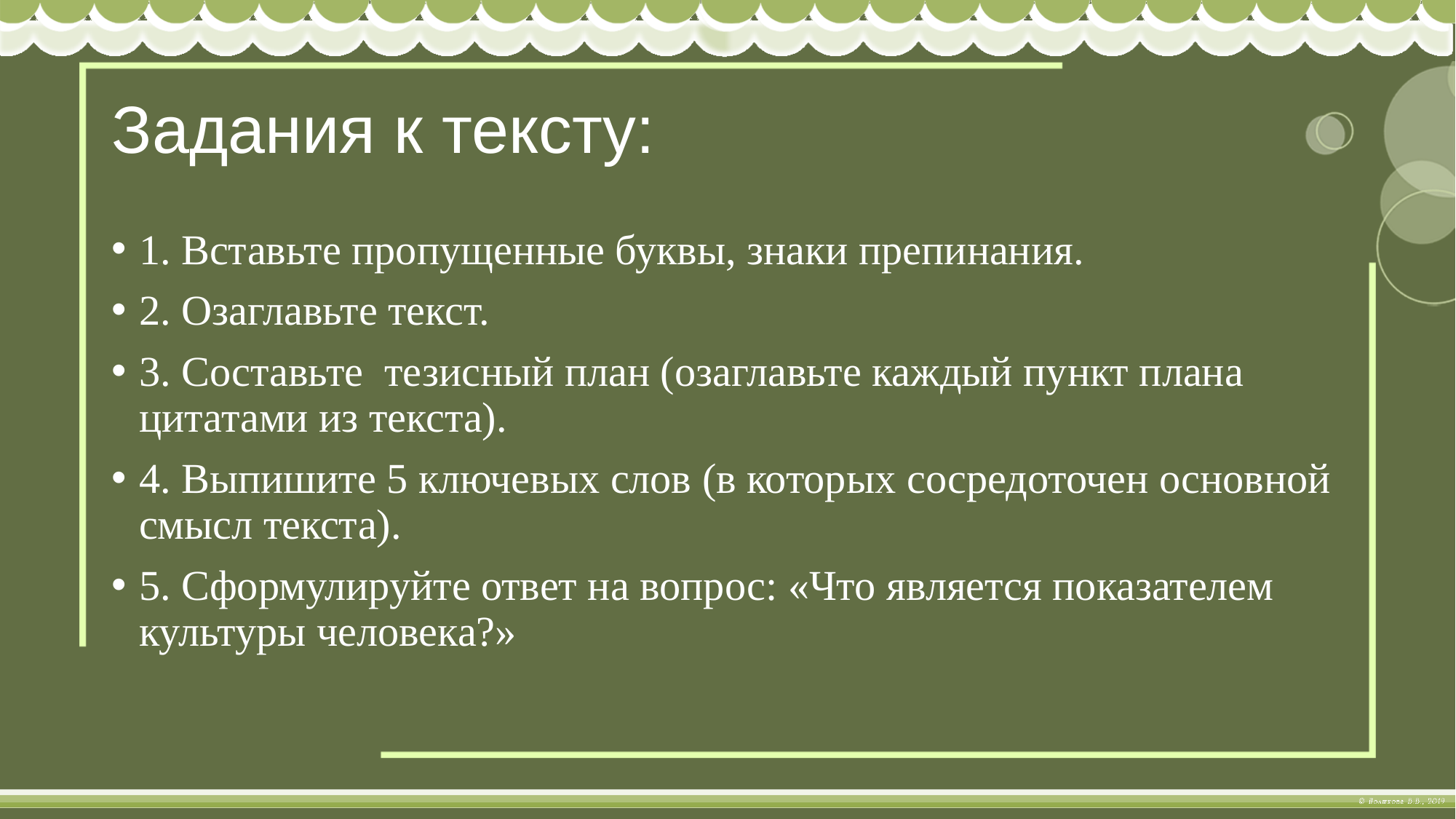

# Задания к тексту:
1. Вставьте пропущенные буквы, знаки препинания.
2. Озаглавьте текст.
3. Составьте  тезисный план (озаглавьте каждый пункт плана цитатами из текста).
4. Выпишите 5 ключевых слов (в которых сосредоточен основной смысл текста).
5. Сформулируйте ответ на вопрос: «Что является показателем культуры человека?»